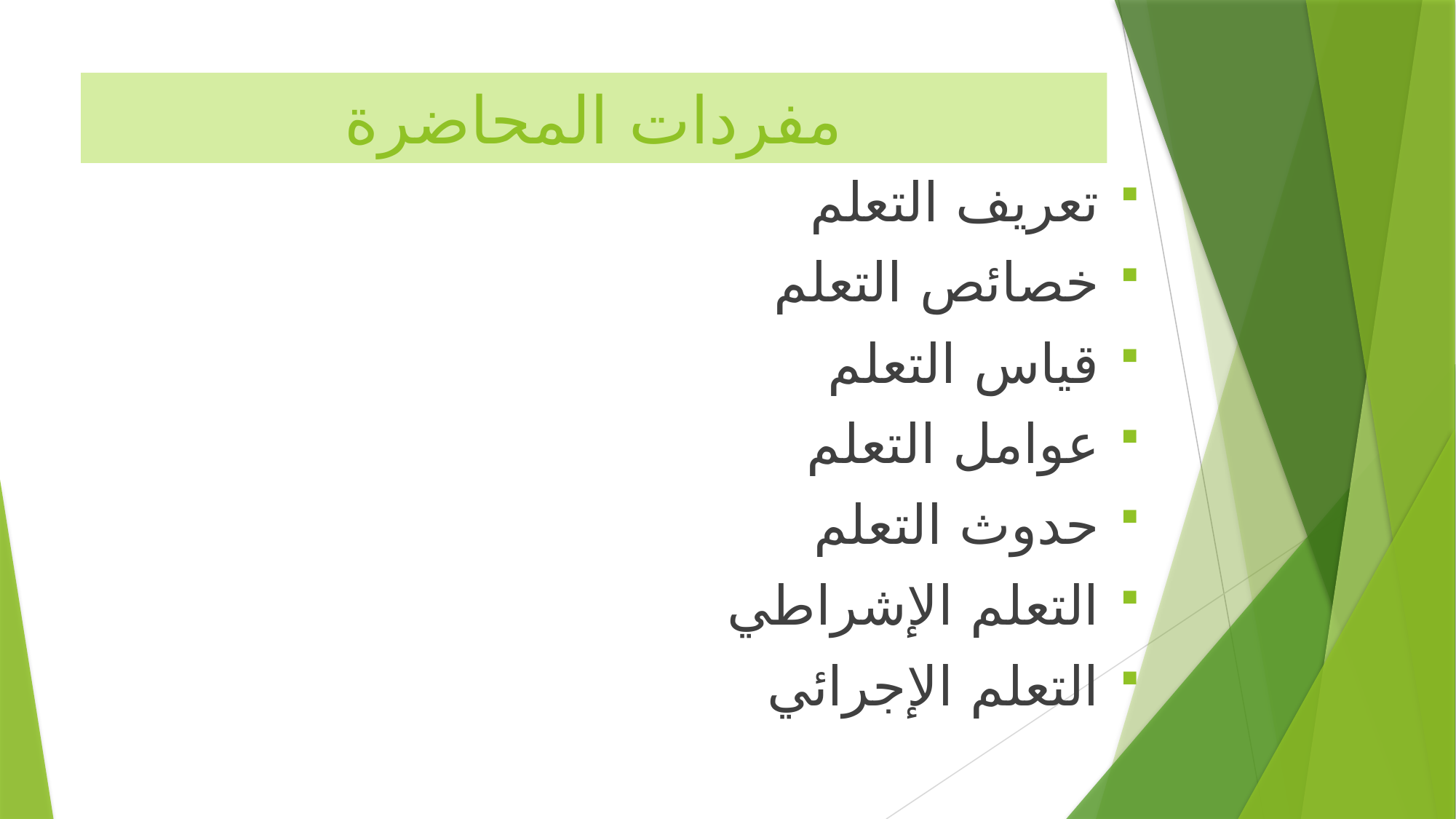

# مفردات المحاضرة
تعريف التعلم
خصائص التعلم
قياس التعلم
عوامل التعلم
حدوث التعلم
التعلم الإشراطي
التعلم الإجرائي